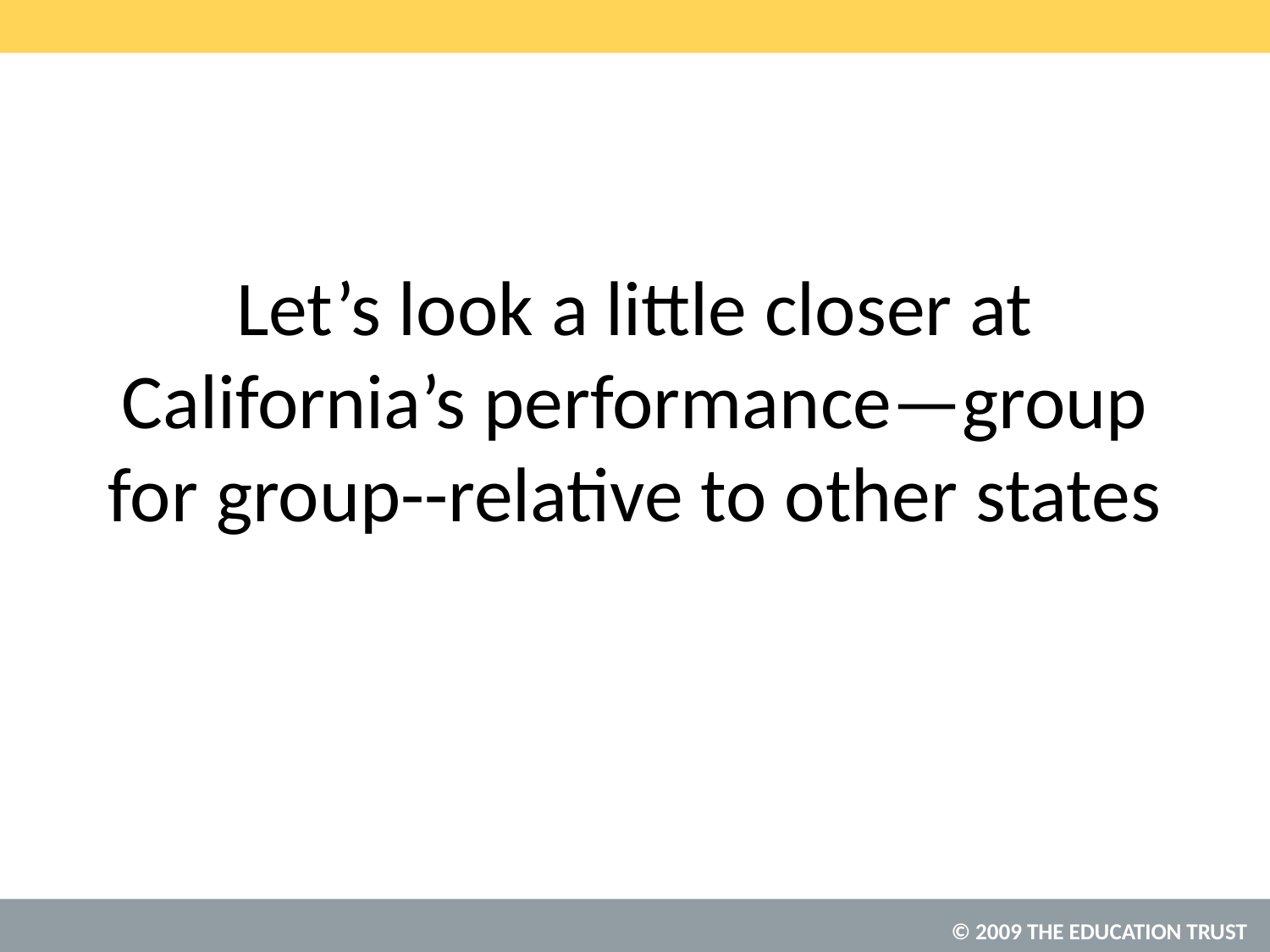

# Let’s look a little closer at California’s performance—group for group--relative to other states